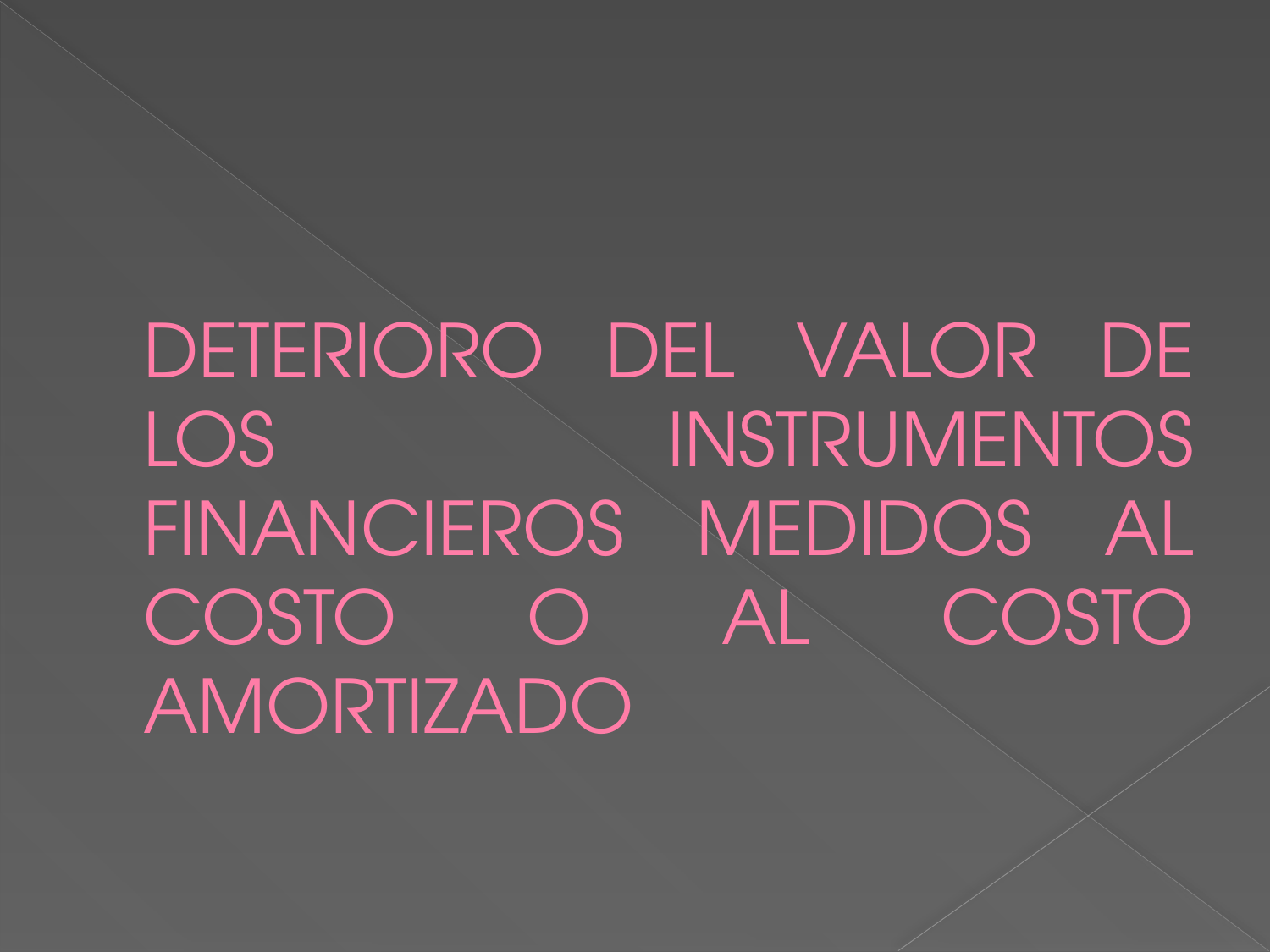

# DETERIORO DEL VALOR DE LOS INSTRUMENTOS FINANCIEROS MEDIDOS AL COSTO O AL COSTO AMORTIZADO